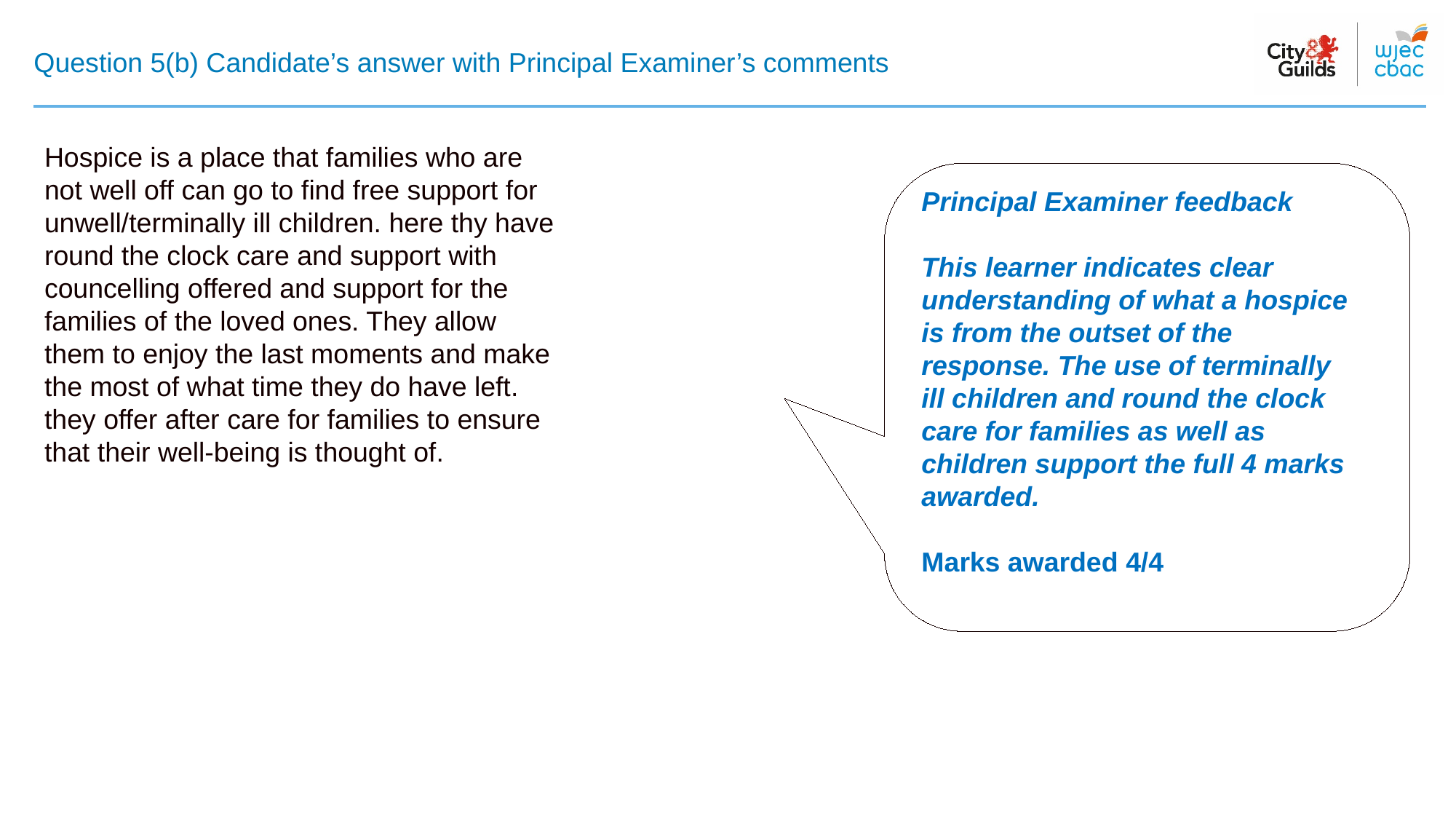

# Question 5(b) Candidate’s answer with Principal Examiner’s comments
Hospice is a place that families who are not well off can go to find free support for unwell/terminally ill children. here thy have round the clock care and support with councelling offered and support for the families of the loved ones. They allow them to enjoy the last moments and make the most of what time they do have left. they offer after care for families to ensure that their well-being is thought of.

Principal Examiner feedback

This learner indicates clear understanding of what a hospice is from the outset of the response. The use of terminally ill children and round the clock care for families as well as children support the full 4 marks awarded.

Marks awarded 4/4